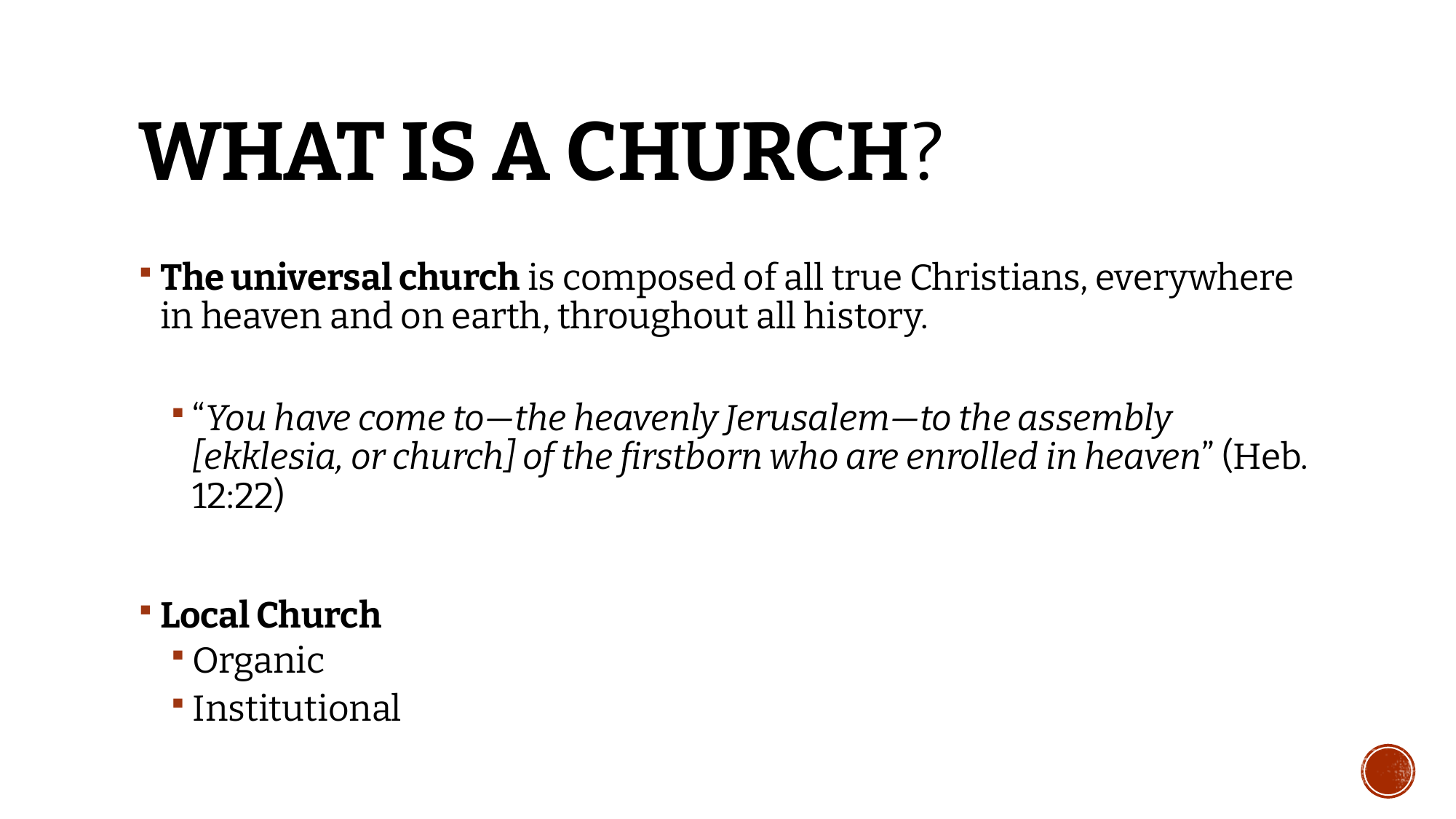

# What is a Church?
The universal church is composed of all true Christians, everywhere in heaven and on earth, throughout all history.

“You have come to—the heavenly Jerusalem—to the assembly [ekklesia, or church] of the firstborn who are enrolled in heaven” (Heb. 12:22)

Local Church
Organic
Institutional